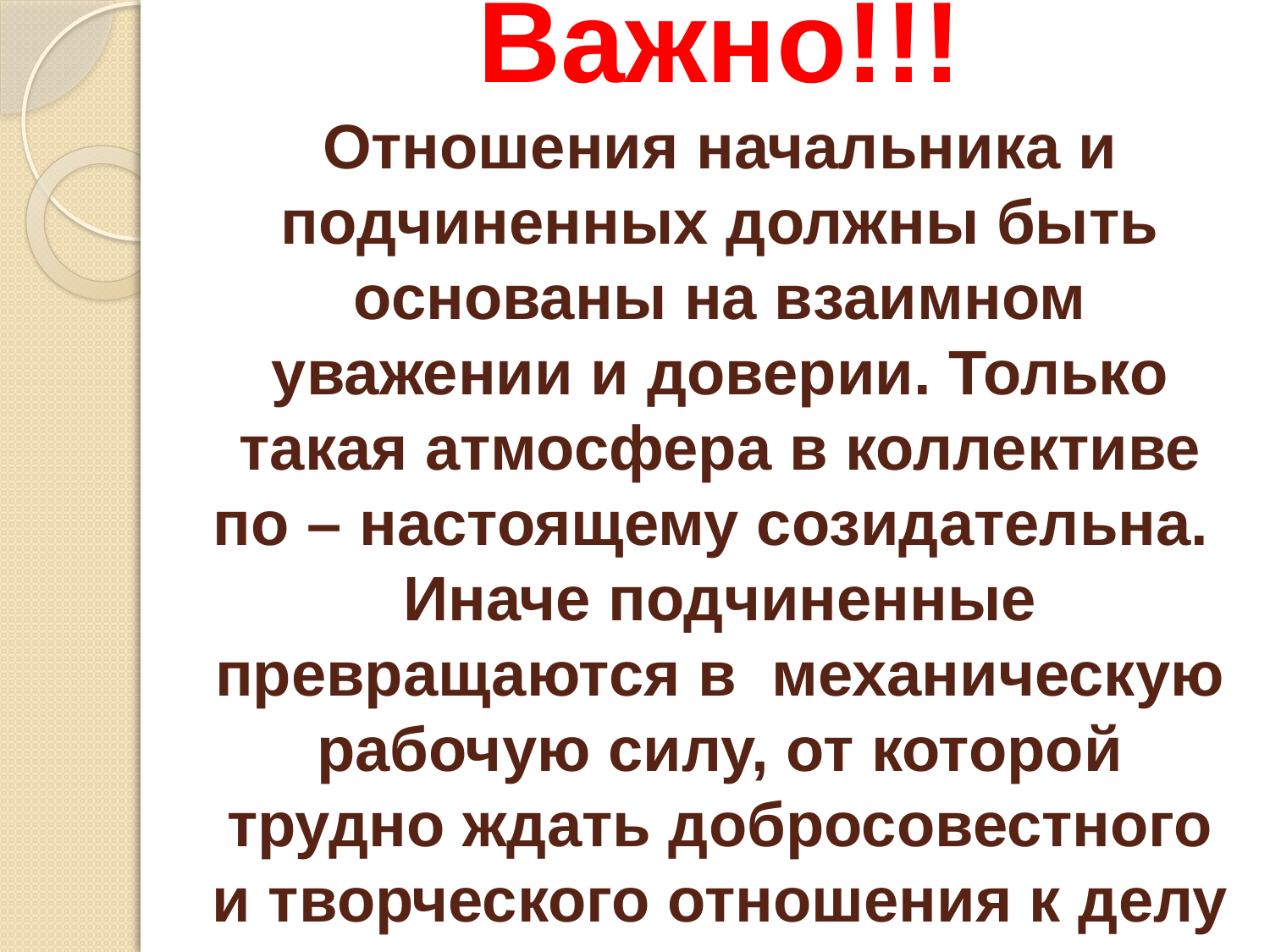

# Важно!!! Отношения начальника и подчиненных должны быть основаны на взаимном уважении и доверии. Только такая атмосфера в коллективе по – настоящему созидательна.  Иначе подчиненные превращаются в  механическую рабочую силу, от которой трудно ждать добросовестного и творческого отношения к делу